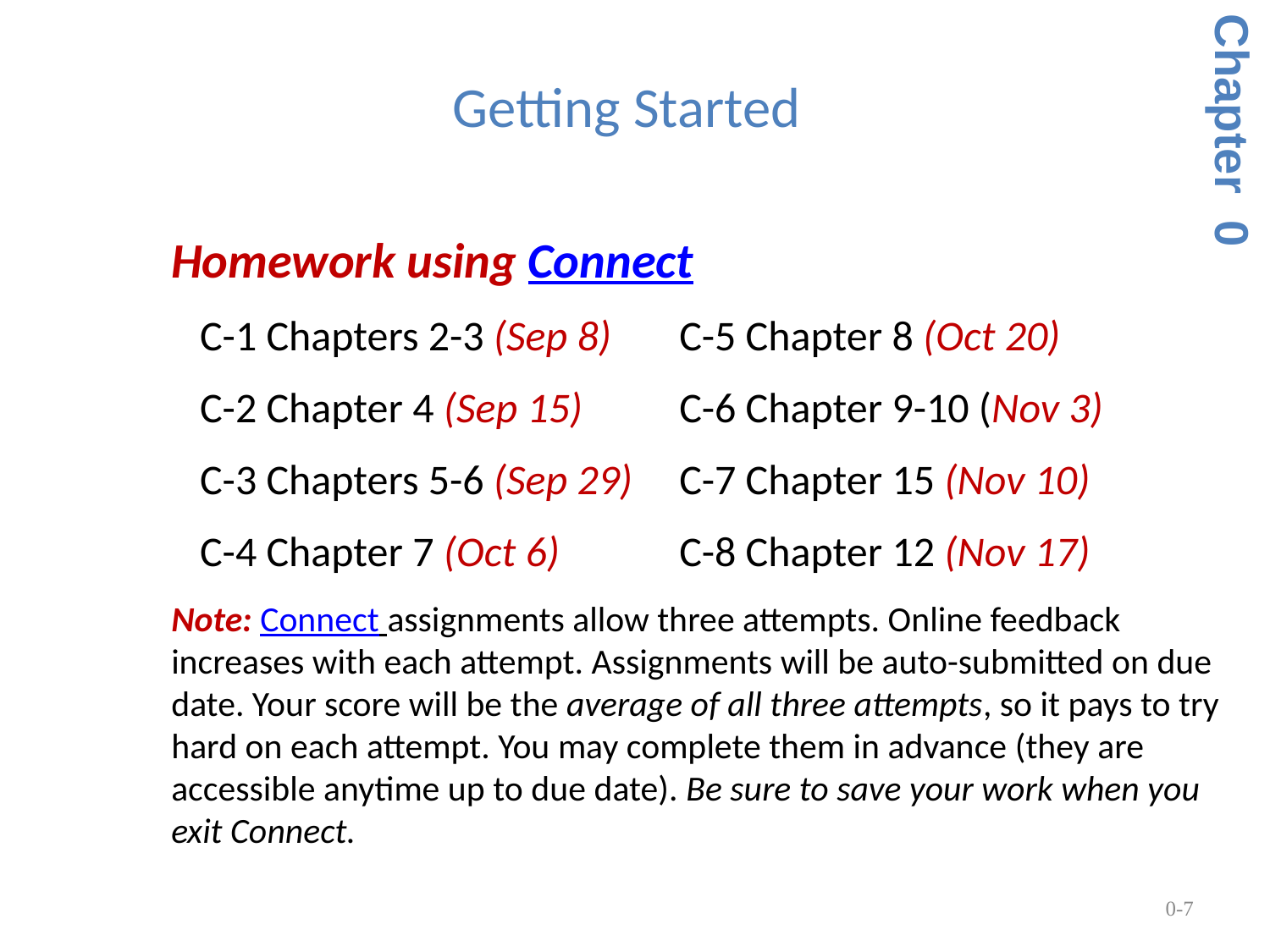

# Getting Started
Chapter  0
Homework using Connect
   C-1 Chapters 2-3 (Sep 8)	C-5 Chapter 8 (Oct 20)
   C-2 Chapter 4 (Sep 15)	C-6 Chapter 9-10 (Nov 3)
   C-3 Chapters 5-6 (Sep 29)	C-7 Chapter 15 (Nov 10)
   C-4 Chapter 7 (Oct 6)	C-8 Chapter 12 (Nov 17)
Note: Connect assignments allow three attempts. Online feedback increases with each attempt. Assignments will be auto-submitted on due date. Your score will be the average of all three attempts, so it pays to try hard on each attempt. You may complete them in advance (they are accessible anytime up to due date). Be sure to save your work when you exit Connect.
0-7